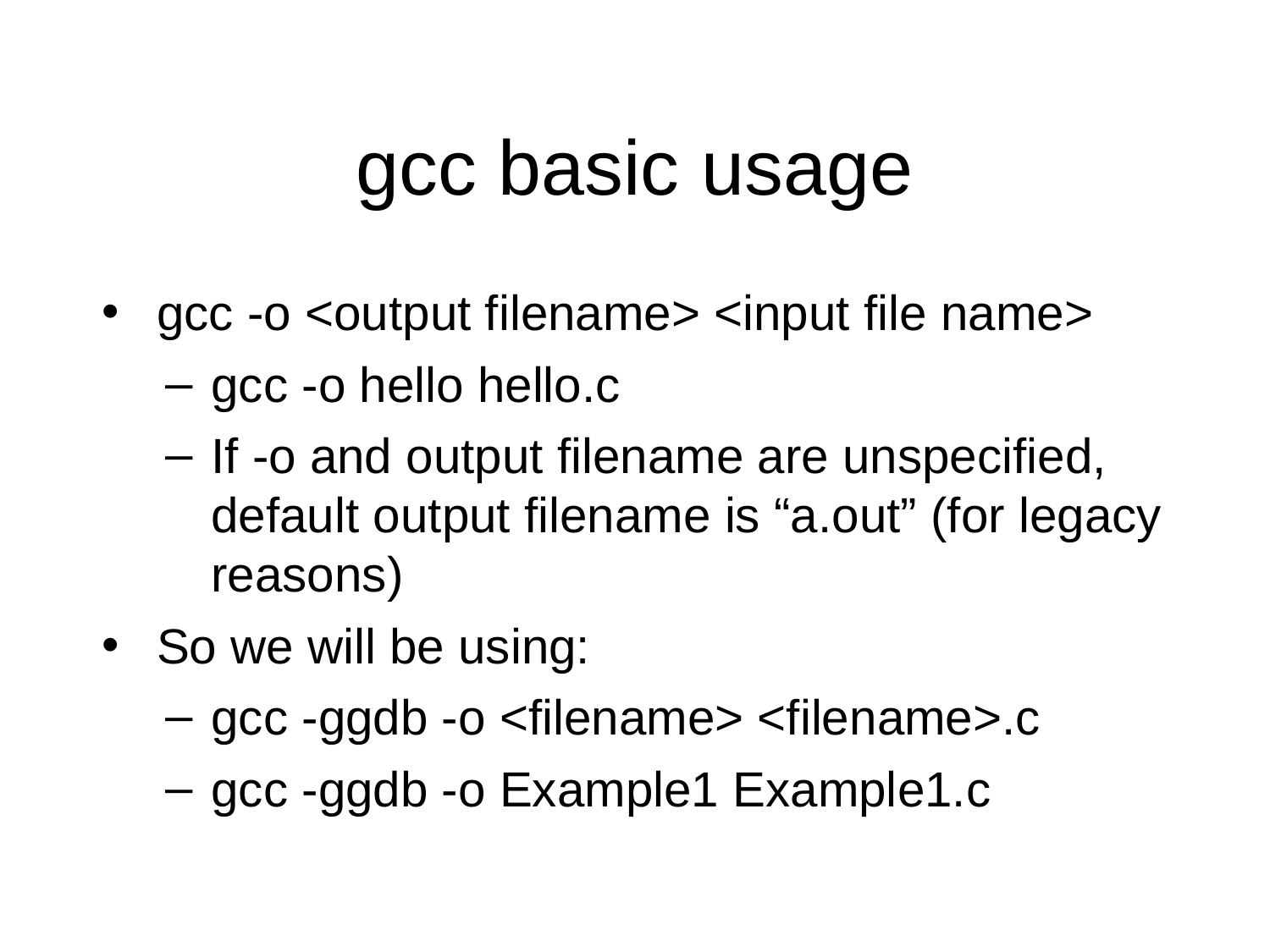

gcc basic usage
gcc -o <output filename> <input file name>
gcc -o hello hello.c
If -o and output filename are unspecified, default output filename is “a.out” (for legacy reasons)
So we will be using:
gcc -ggdb -o <filename> <filename>.c
gcc -ggdb -o Example1 Example1.c